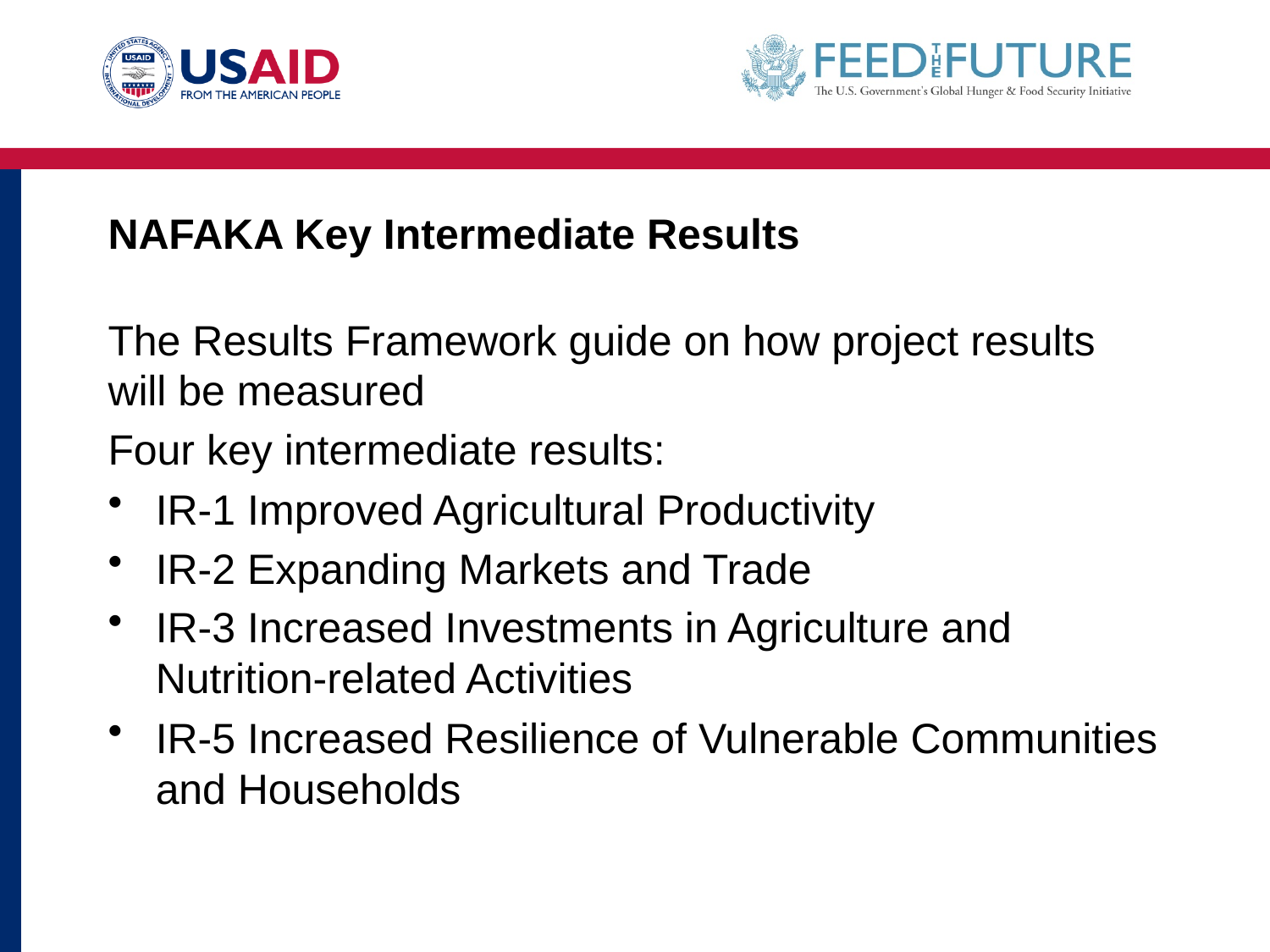

# NAFAKA Key Intermediate Results
The Results Framework guide on how project results will be measured
Four key intermediate results:
IR-1 Improved Agricultural Productivity
IR-2 Expanding Markets and Trade
IR-3 Increased Investments in Agriculture and Nutrition-related Activities
IR-5 Increased Resilience of Vulnerable Communities and Households